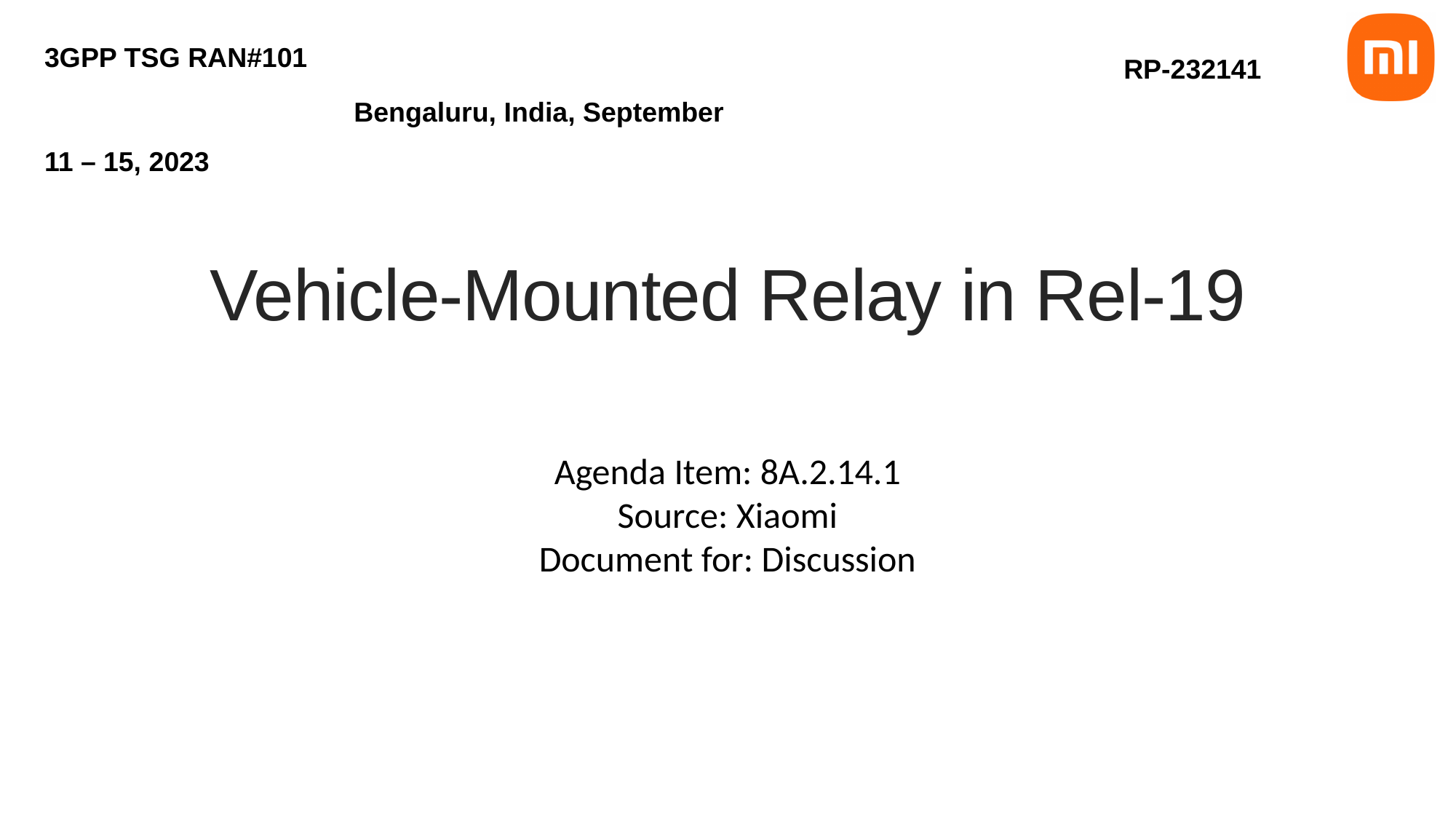

3GPP TSG RAN#101	                                                                                 Bengaluru, India, September 11 – 15, 2023

RP-232141
# Vehicle-Mounted Relay in Rel-19
Agenda Item: 8A.2.14.1
Source: Xiaomi
Document for: Discussion